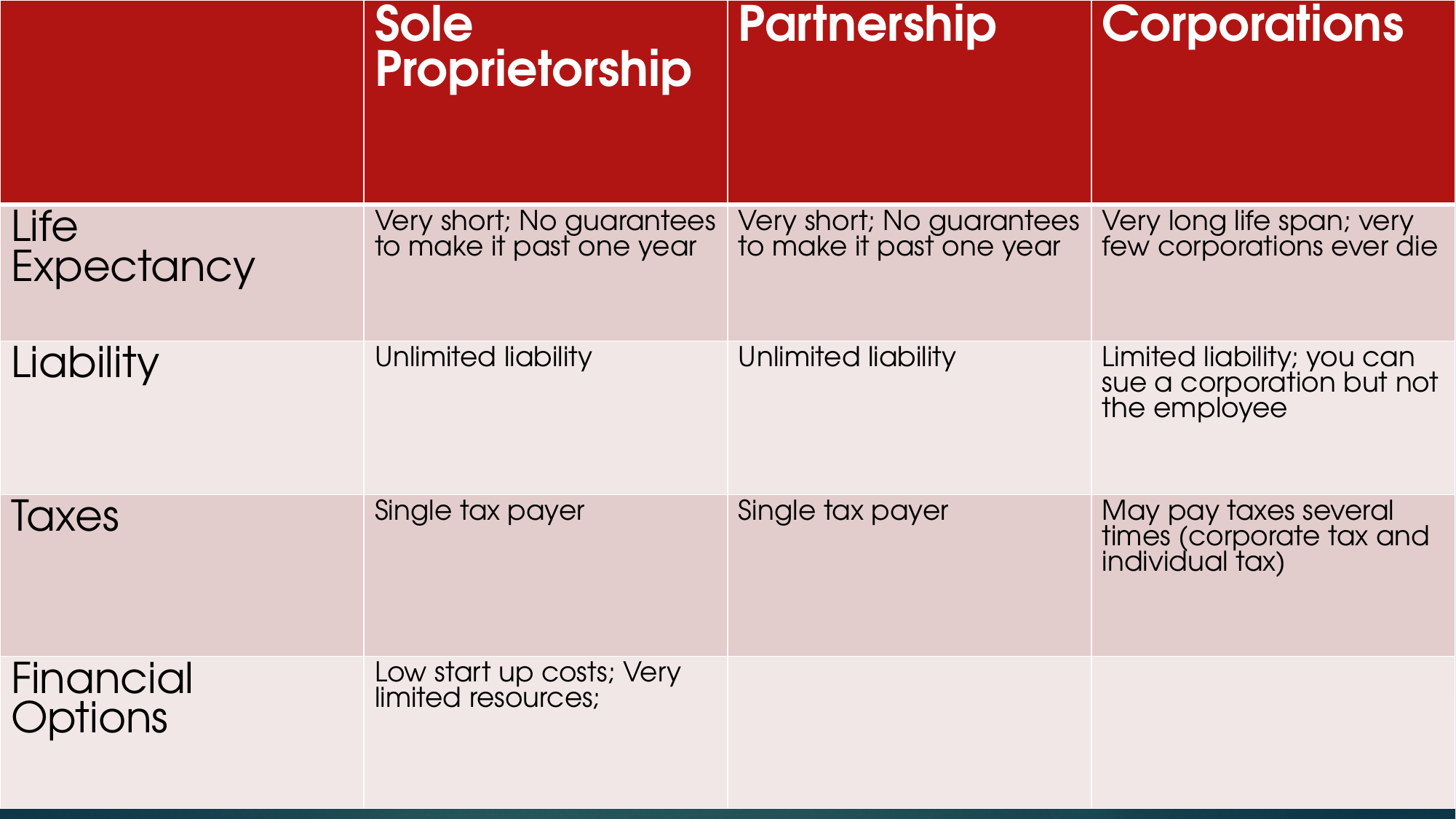

|  | Sole Proprietorship | Partnership | Corporations |
| --- | --- | --- | --- |
| Life Expectancy | Very short; No guarantees to make it past one year | Very short; No guarantees to make it past one year | Very long life span; very few corporations ever die |
| Liability | Unlimited liability | Unlimited liability | Limited liability; you can sue a corporation but not the employee |
| Taxes | Single tax payer | Single tax payer | May pay taxes several times (corporate tax and individual tax) |
| Financial Options | Low start up costs; Very limited resources; |  |  |